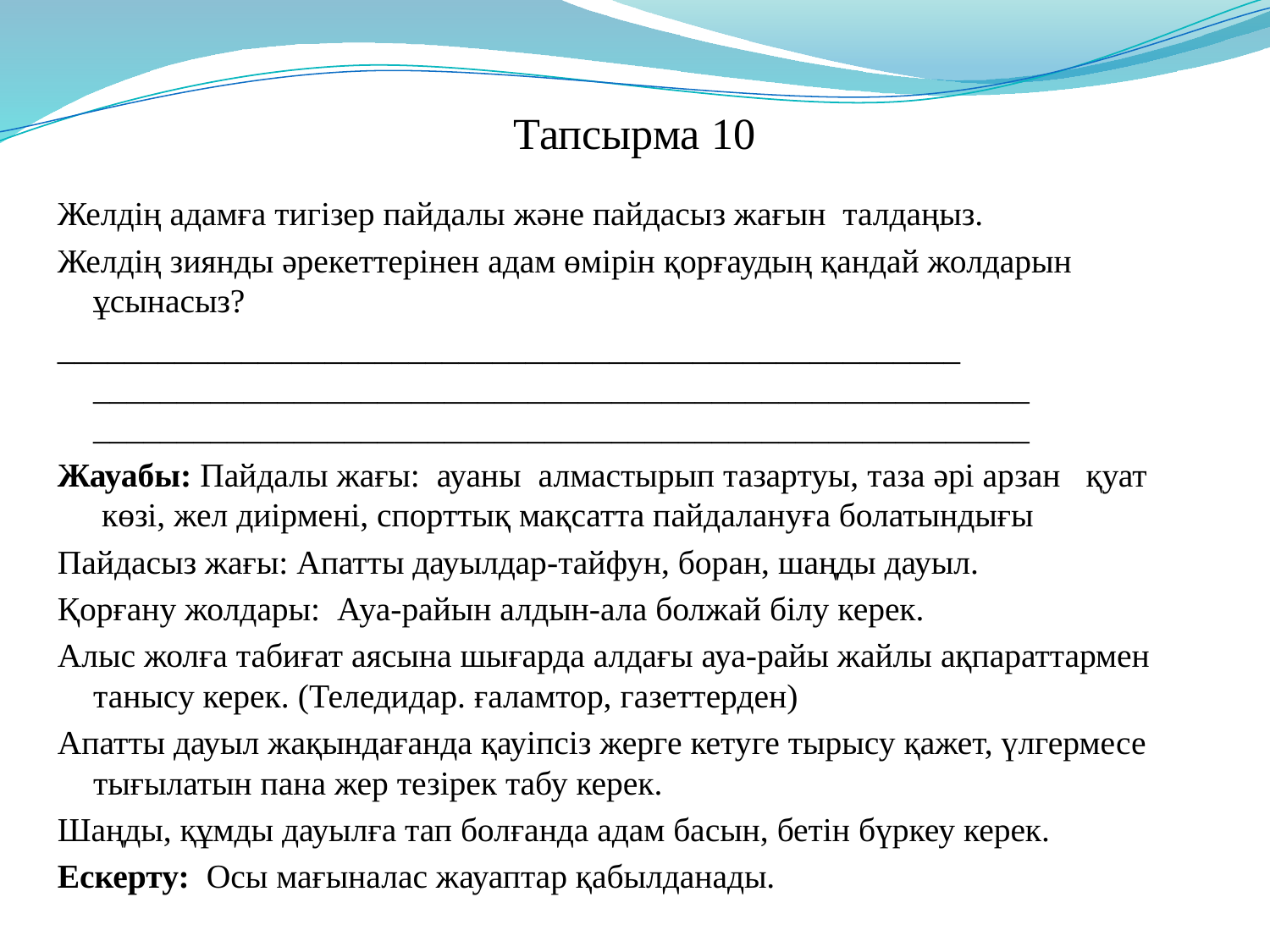

# Тапсырма 10
Желдің адамға тигізер пайдалы және пайдасыз жағын  талдаңыз.
Желдің зиянды әрекеттерінен адам өмірін қорғаудың қандай жолдарын ұсынасыз?
______________________________________________________
________________________________________________________
________________________________________________________
Жауабы: Пайдалы жағы:  ауаны  алмастырып тазартуы, таза әрі арзан   қуат  көзі, жел диірмені, спорттық мақсатта пайдалануға болатындығы
Пайдасыз жағы: Апатты дауылдар-тайфун, боран, шаңды дауыл.
Қорғану жолдары:  Ауа-райын алдын-ала болжай білу керек.
Алыс жолға табиғат аясына шығарда алдағы ауа-райы жайлы ақпараттармен танысу керек. (Теледидар. ғаламтор, газеттерден)
Апатты дауыл жақындағанда қауіпсіз жерге кетуге тырысу қажет, үлгермесе тығылатын пана жер тезірек табу керек.
Шаңды, құмды дауылға тап болғанда адам басын, бетін бүркеу керек.
Ескерту:  Осы мағыналас жауаптар қабылданады.